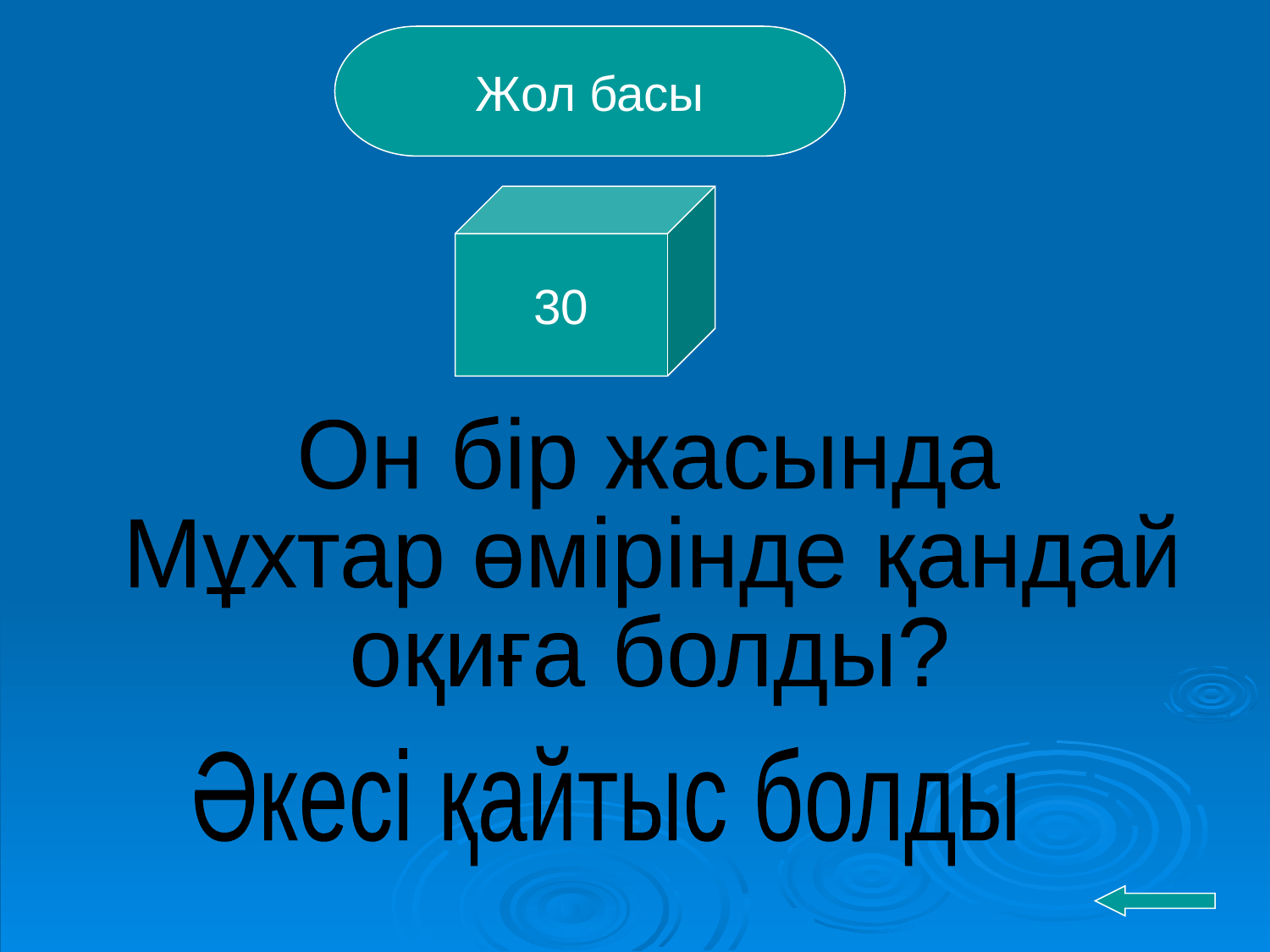

Жол басы
30
Он бір жасында
Мұхтар өмірінде қандай
оқиға болды?
Әкесі қайтыс болды